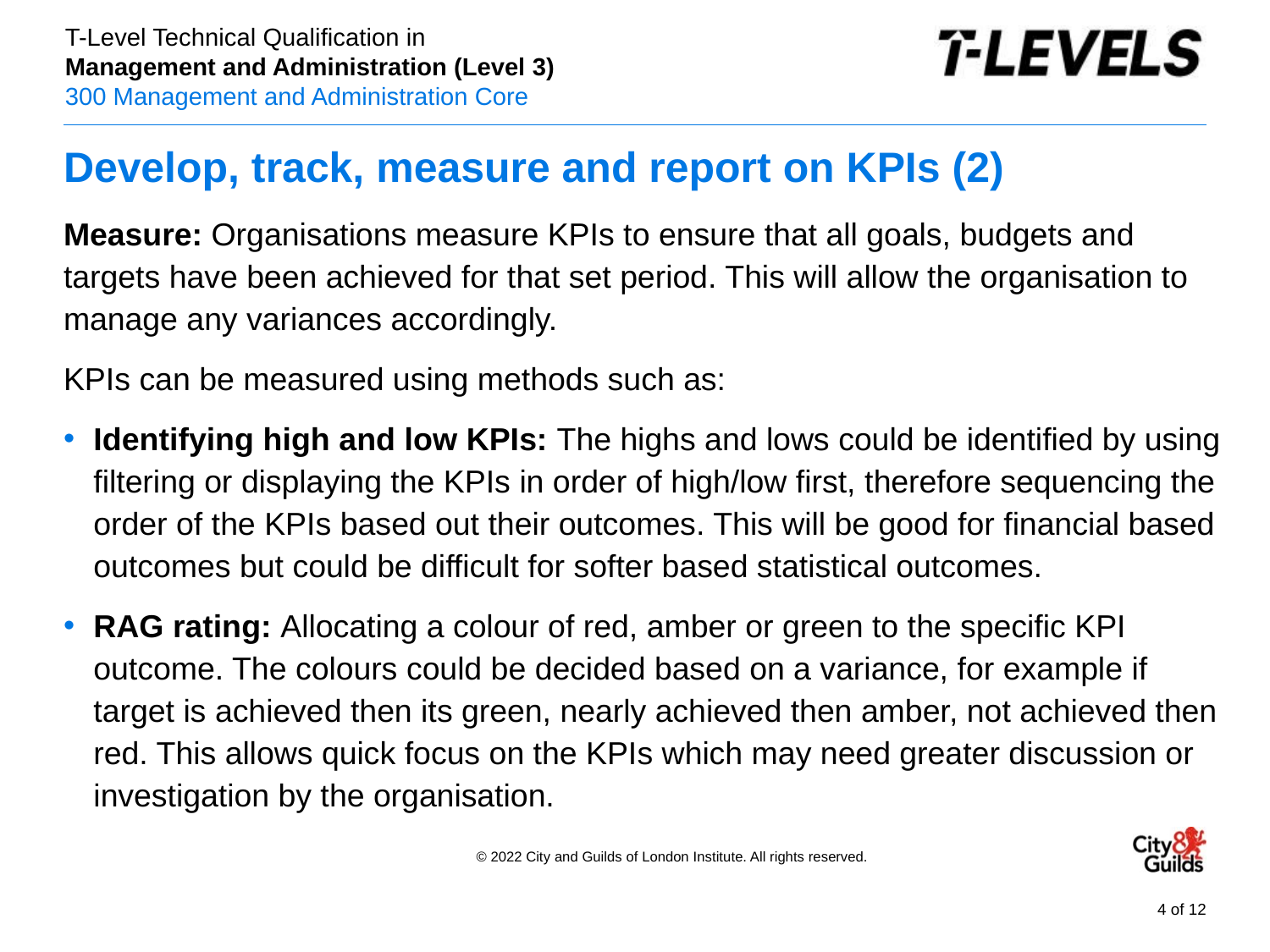

# Develop, track, measure and report on KPIs (2)
Measure: Organisations measure KPIs to ensure that all goals, budgets and targets have been achieved for that set period. This will allow the organisation to manage any variances accordingly.
KPIs can be measured using methods such as:
Identifying high and low KPIs: The highs and lows could be identified by using filtering or displaying the KPIs in order of high/low first, therefore sequencing the order of the KPIs based out their outcomes. This will be good for financial based outcomes but could be difficult for softer based statistical outcomes.
RAG rating: Allocating a colour of red, amber or green to the specific KPI outcome. The colours could be decided based on a variance, for example if target is achieved then its green, nearly achieved then amber, not achieved then red. This allows quick focus on the KPIs which may need greater discussion or investigation by the organisation.